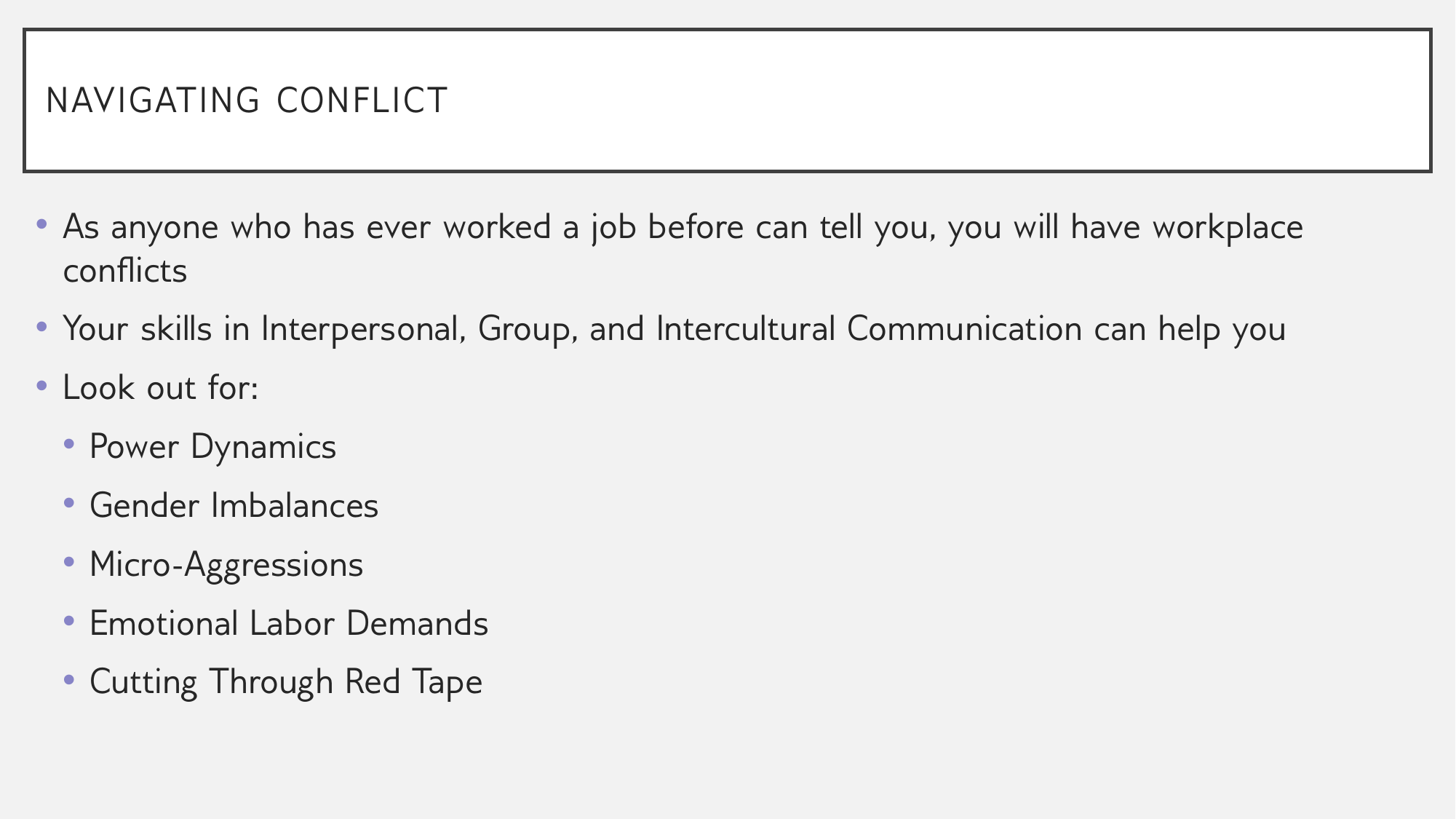

# Navigating Conflict
As anyone who has ever worked a job before can tell you, you will have workplace conflicts
Your skills in Interpersonal, Group, and Intercultural Communication can help you
Look out for:
Power Dynamics
Gender Imbalances
Micro-Aggressions
Emotional Labor Demands
Cutting Through Red Tape